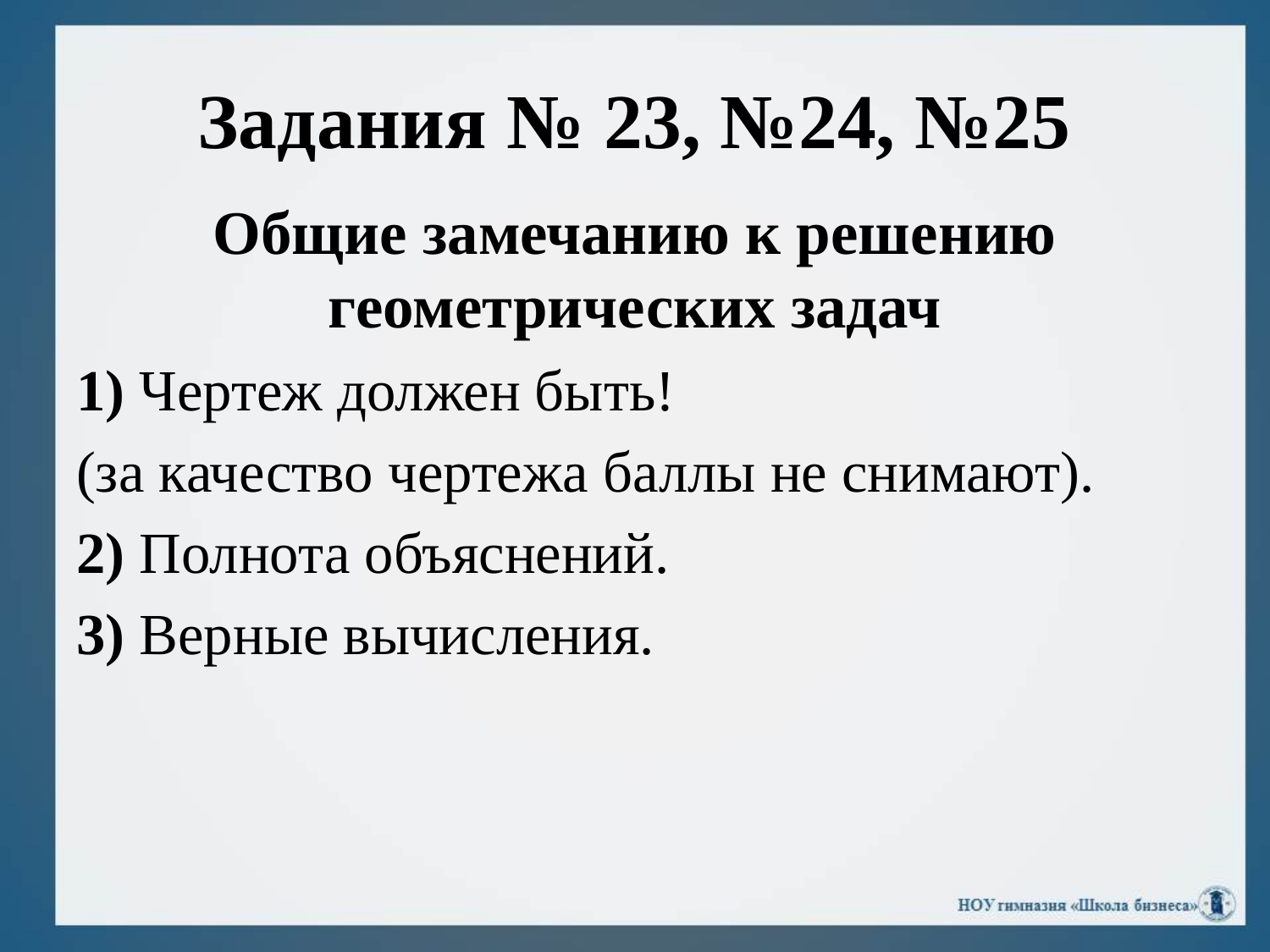

# Задания № 23, №24, №25
Общие замечанию к решению геометрических задач
1) Чертеж должен быть!
(за качество чертежа баллы не снимают).
2) Полнота объяснений.
3) Верные вычисления.